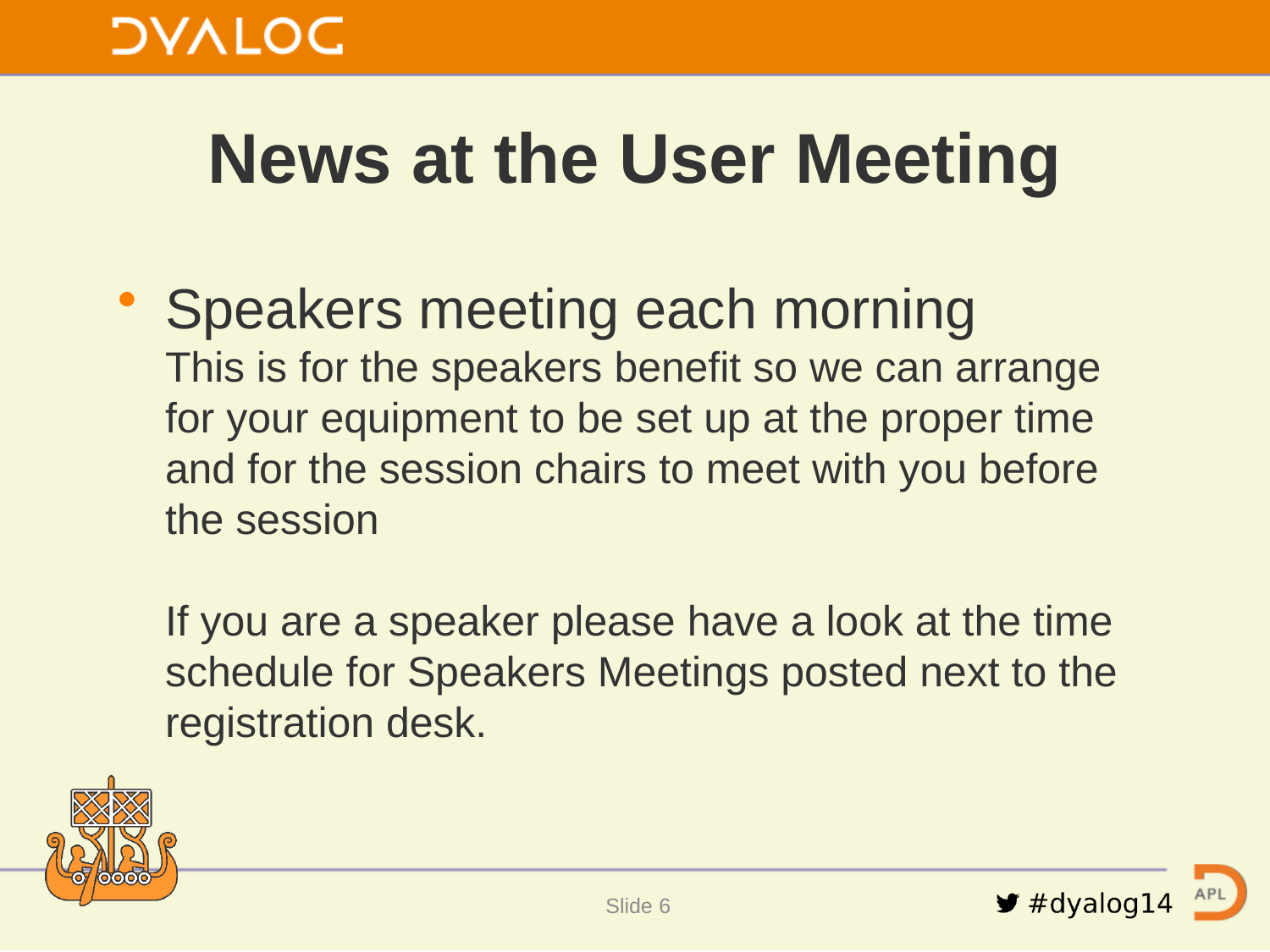

# News at the User Meeting
Speakers meeting each morning
This is for the speakers benefit so we can arrange for your equipment to be set up at the proper time and for the session chairs to meet with you before the session
If you are a speaker please have a look at the time schedule for Speakers Meetings posted next to the registration desk.
Slide 6